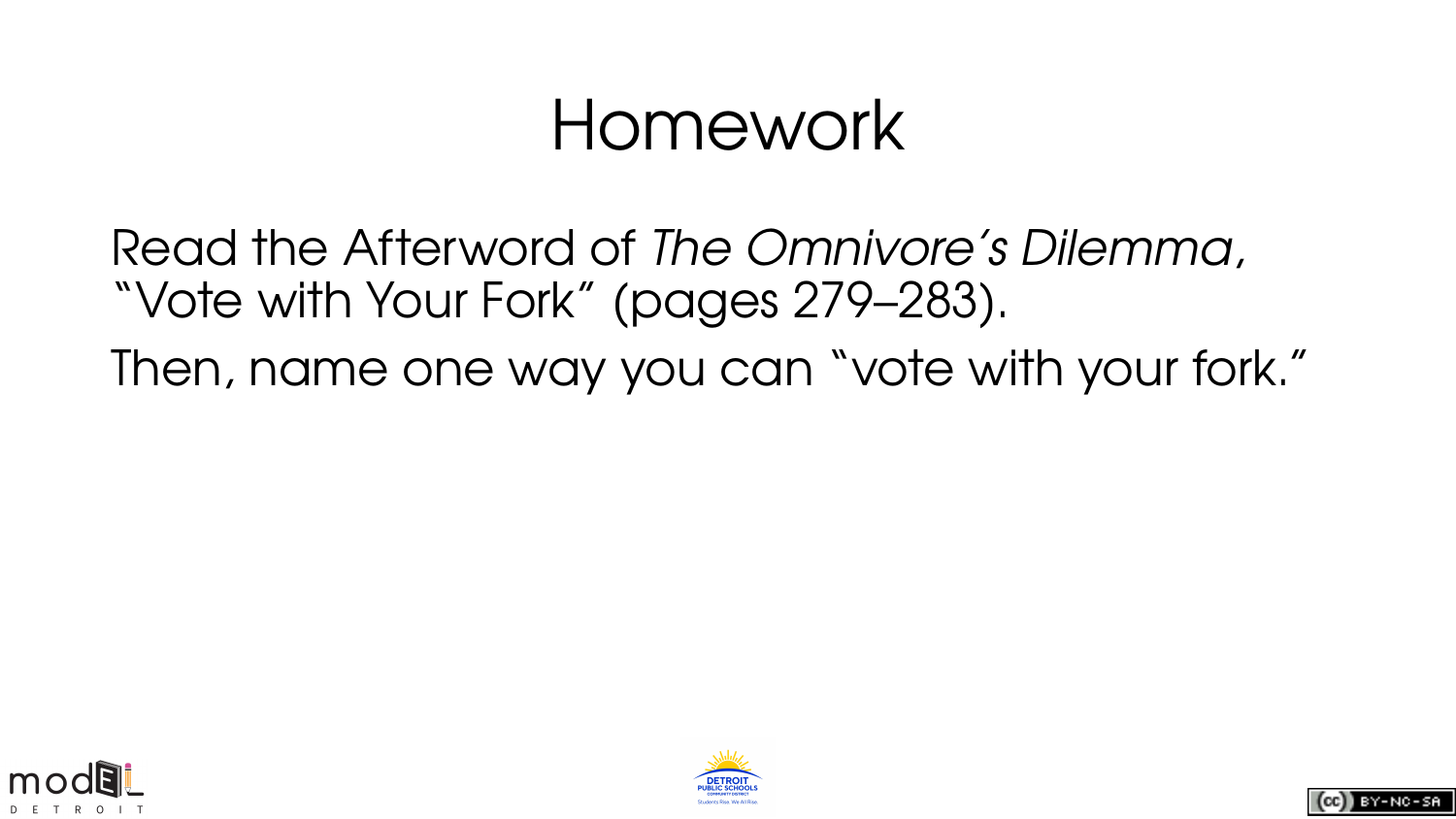

# Homework
Read the Afterword of The Omnivore’s Dilemma, “Vote with Your Fork” (pages 279–283).
Then, name one way you can “vote with your fork.”